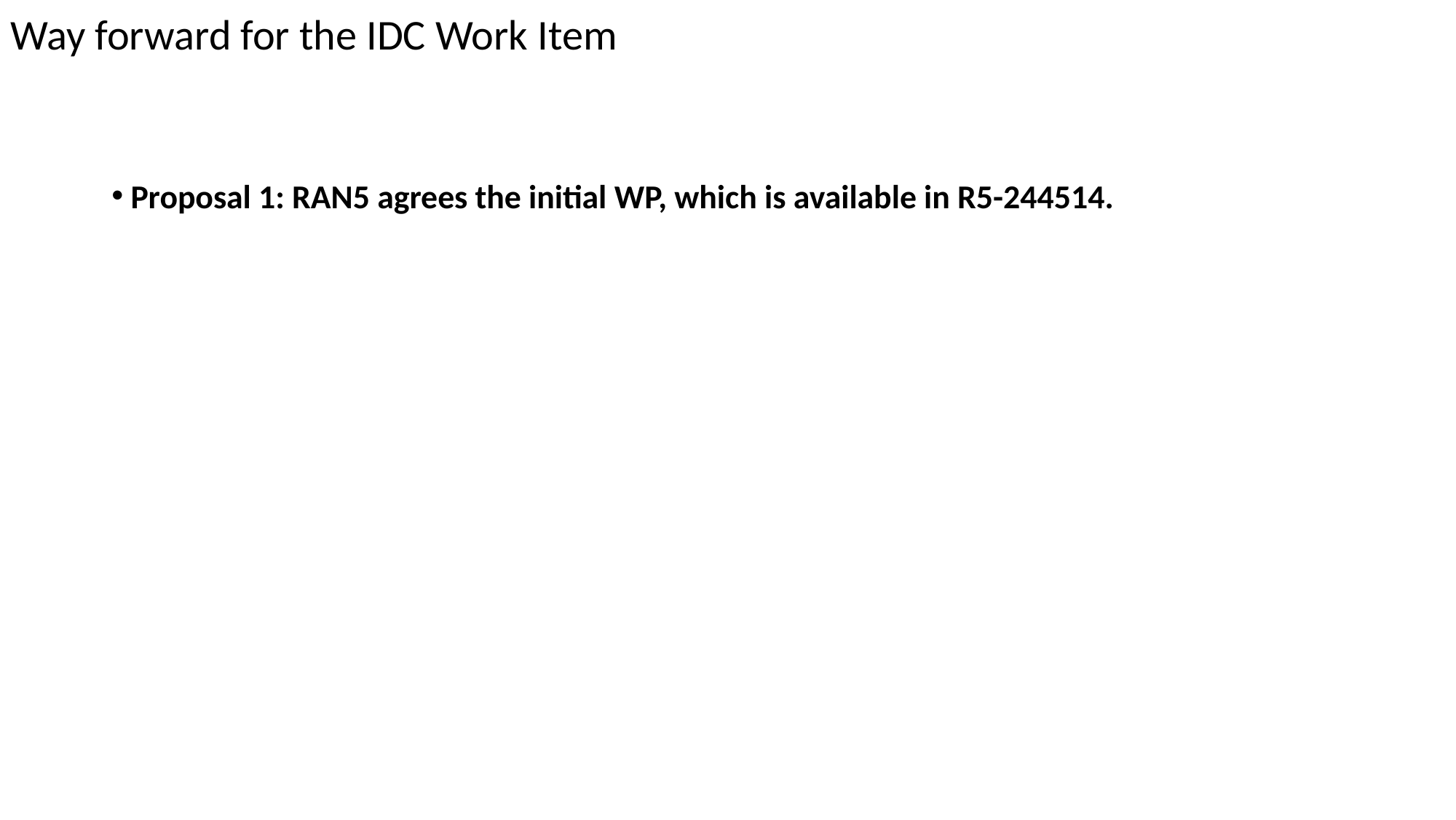

# Way forward for the IDC Work Item
 Proposal 1: RAN5 agrees the initial WP, which is available in R5-244514.